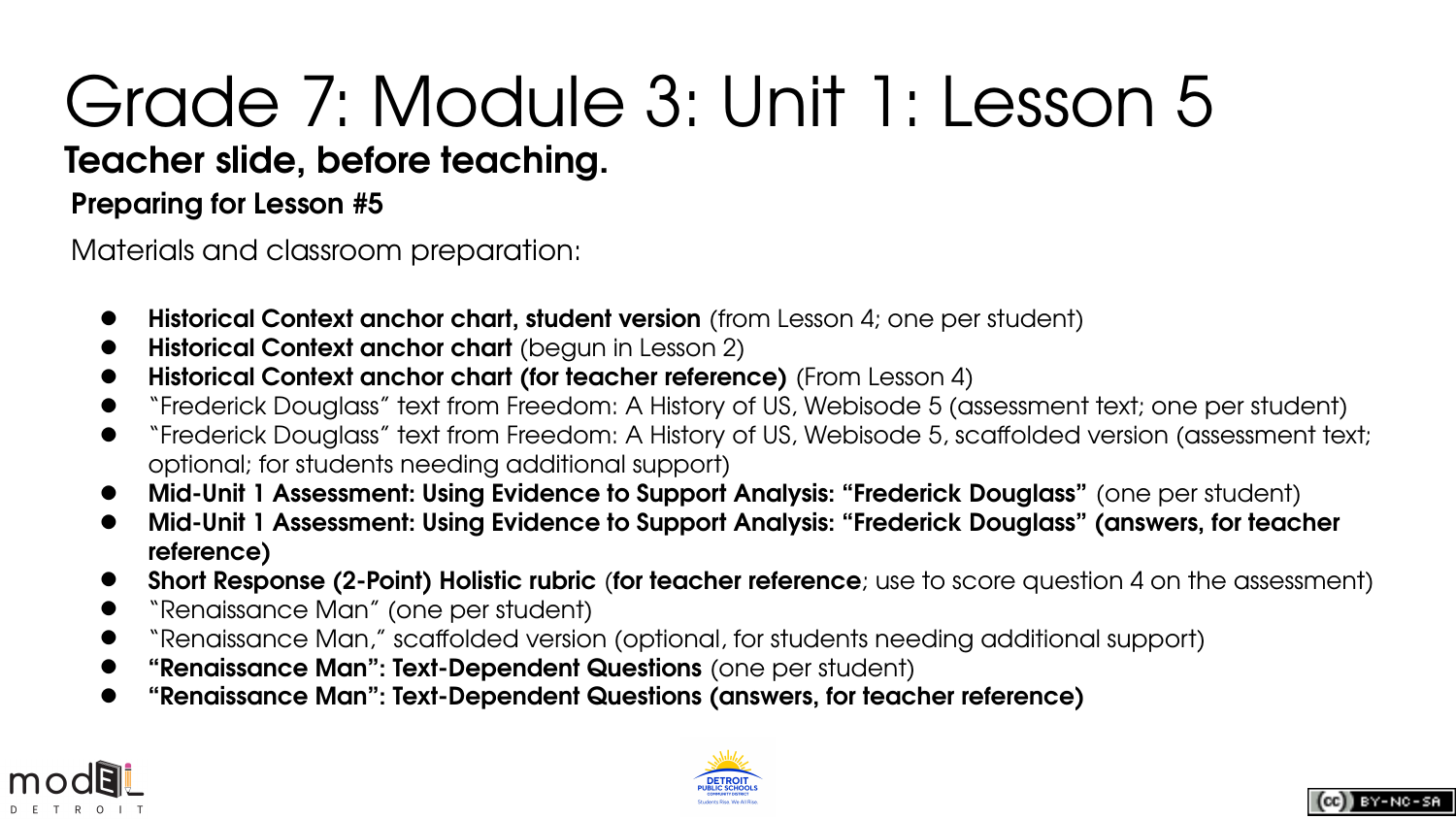

Grade 7: Module 3: Unit 1: Lesson 5
Teacher slide, before teaching.
Preparing for Lesson #5
Materials and classroom preparation:

Historical Context anchor chart, student version (from Lesson 4; one per student)
Historical Context anchor chart (begun in Lesson 2)
Historical Context anchor chart (for teacher reference) (From Lesson 4)
“Frederick Douglass” text from Freedom: A History of US, Webisode 5 (assessment text; one per student)
“Frederick Douglass” text from Freedom: A History of US, Webisode 5, scaffolded version (assessment text; optional; for students needing additional support)
Mid-Unit 1 Assessment: Using Evidence to Support Analysis: “Frederick Douglass” (one per student)
Mid-Unit 1 Assessment: Using Evidence to Support Analysis: “Frederick Douglass” (answers, for teacher reference)
Short Response (2-Point) Holistic rubric (for teacher reference; use to score question 4 on the assessment)
“Renaissance Man” (one per student)
“Renaissance Man,” scaffolded version (optional, for students needing additional support)
“Renaissance Man”: Text-Dependent Questions (one per student)
“Renaissance Man”: Text-Dependent Questions (answers, for teacher reference)